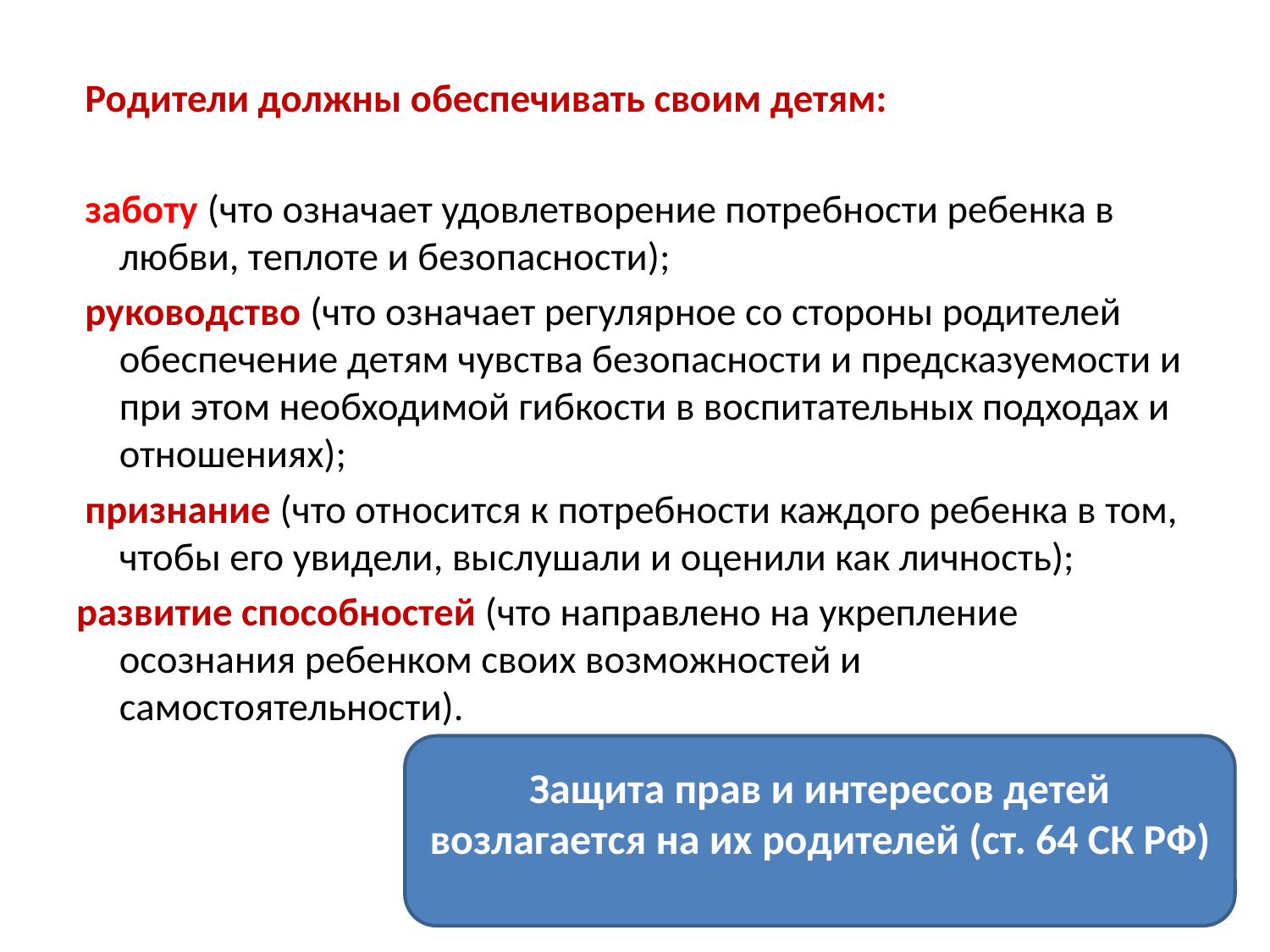

Родители должны обеспечивать своим детям:

 заботу (что означает удовлетворение потребности ребенка в любви, теплоте и безопасности);
 руководство (что означает регулярное со стороны родителей обеспечение детям чувства безопасности и предсказуемости и при этом необходимой гибкости в воспитательных подходах и отношениях);
 признание (что относится к потребности каждого ребенка в том, чтобы его увидели, выслушали и оценили как личность);
развитие способностей (что направлено на укрепление осознания ребенком своих возможностей и самостоятельности).

Защита прав и интересов детей возлагается на их родителей (ст. 64 СК РФ)